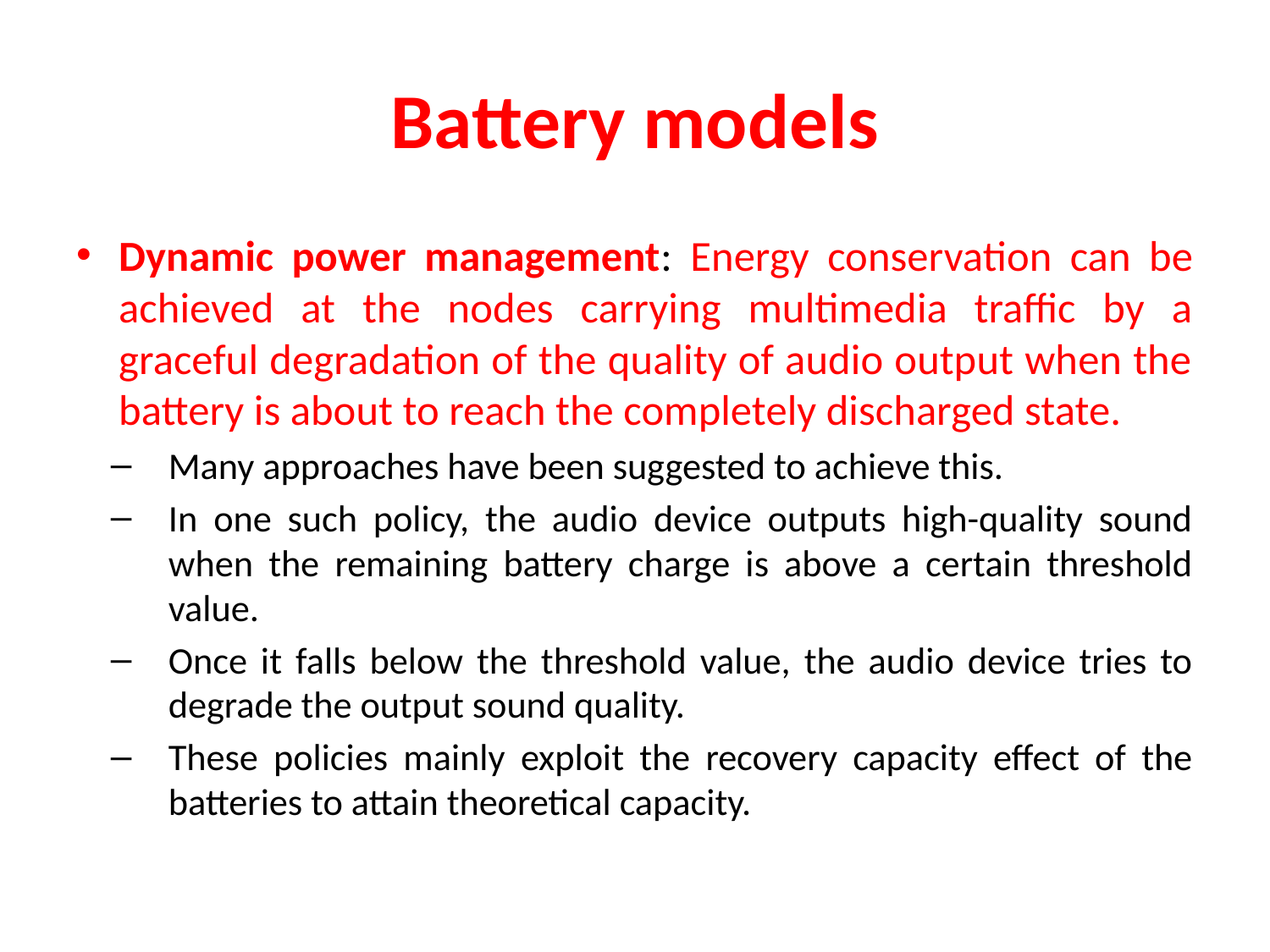

# Battery models
Dynamic power management: Energy conservation can be achieved at the nodes carrying multimedia traffic by a graceful degradation of the quality of audio output when the battery is about to reach the completely discharged state.
Many approaches have been suggested to achieve this.
In one such policy, the audio device outputs high-quality sound when the remaining battery charge is above a certain threshold value.
Once it falls below the threshold value, the audio device tries to degrade the output sound quality.
These policies mainly exploit the recovery capacity effect of the batteries to attain theoretical capacity.